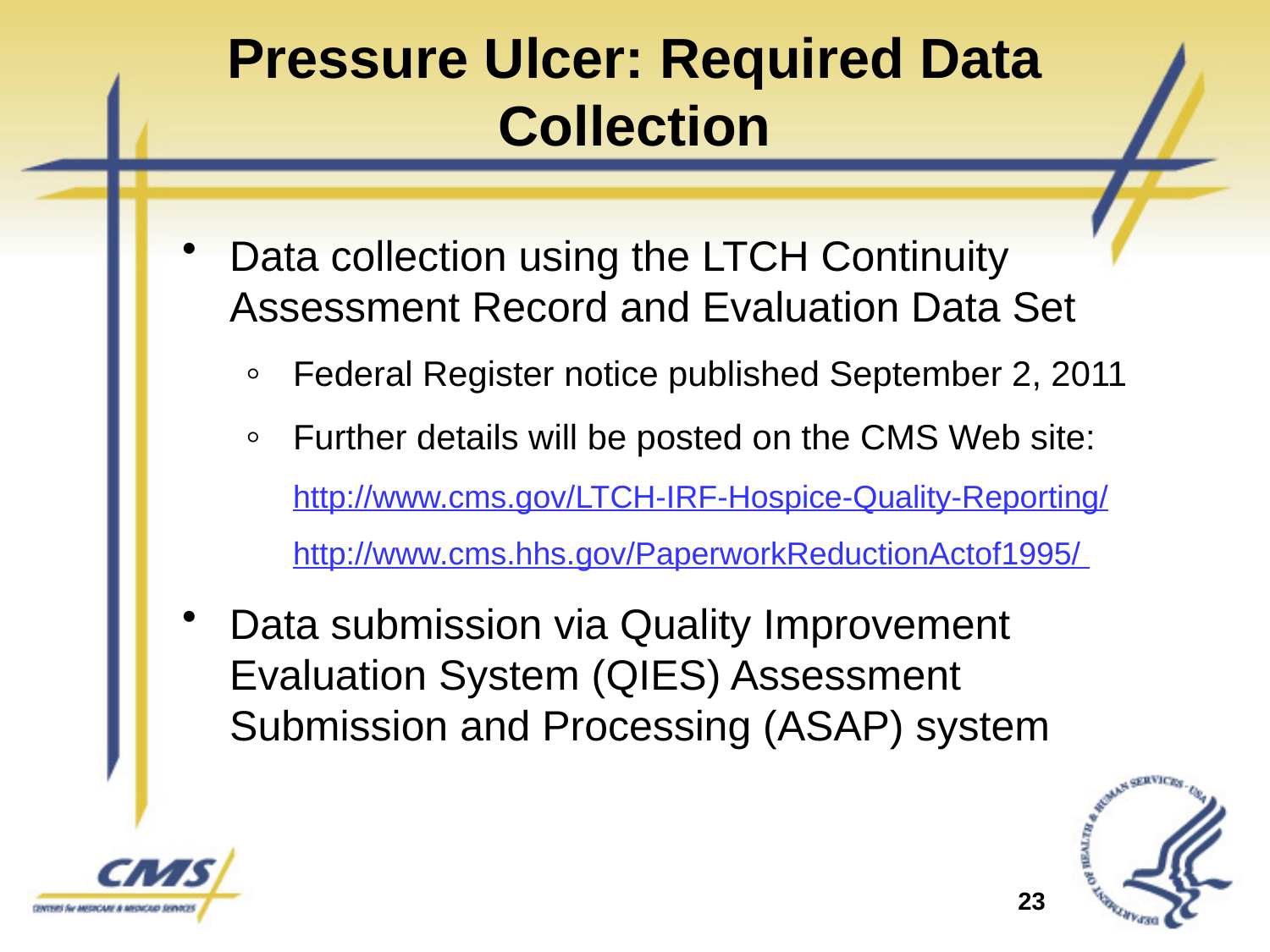

# Pressure Ulcer: Required Data Collection
Data collection using the LTCH Continuity Assessment Record and Evaluation Data Set
Federal Register notice published September 2, 2011
Further details will be posted on the CMS Web site:
http://www.cms.gov/LTCH-IRF-Hospice-Quality-Reporting/
http://www.cms.hhs.gov/PaperworkReductionActof1995/
Data submission via Quality Improvement Evaluation System (QIES) Assessment Submission and Processing (ASAP) system